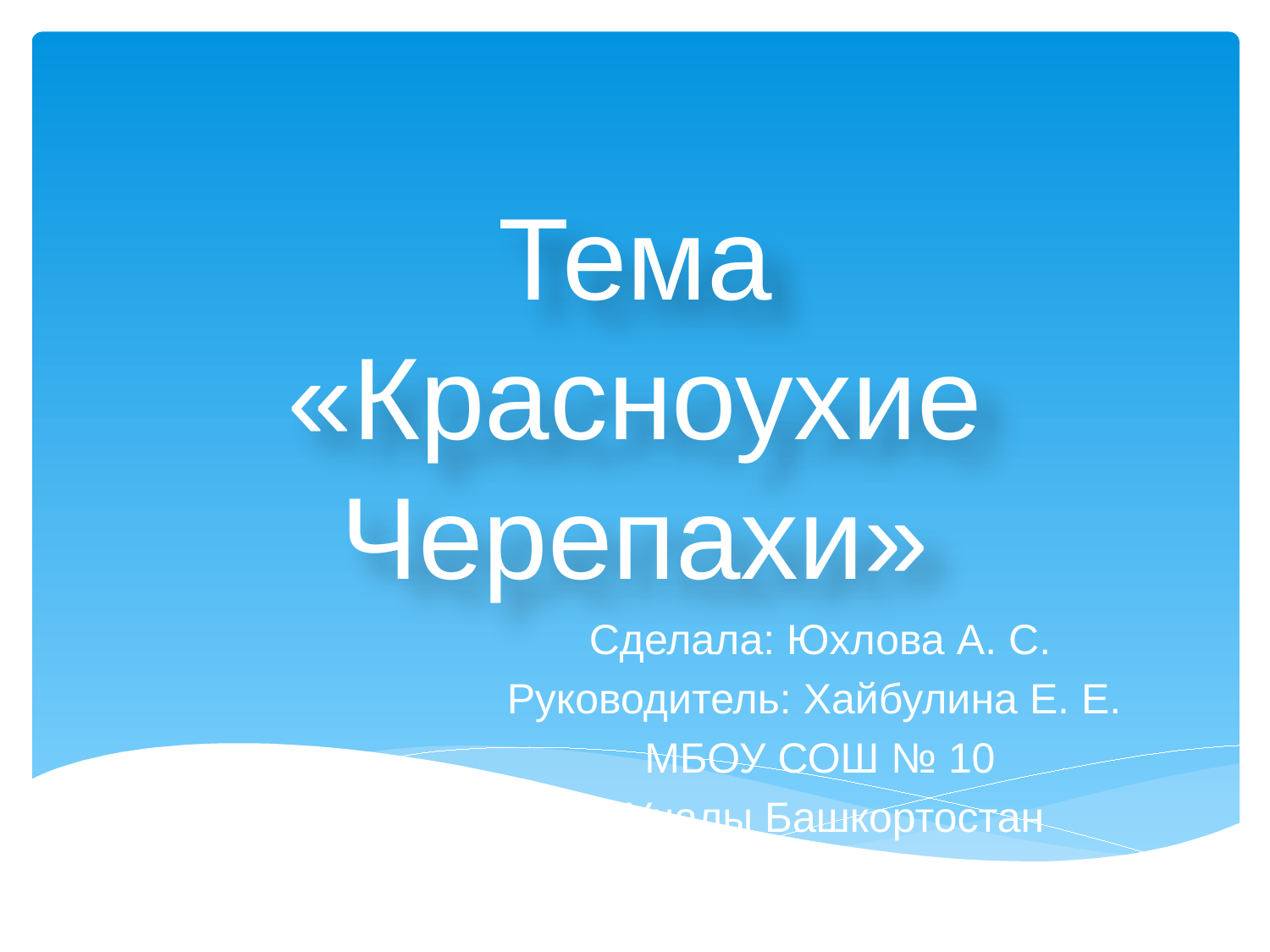

# Тема «Красноухие Черепахи»
Сделала: Юхлова А. С.
Руководитель: Хайбулина E. Е.
МБОУ СОШ № 10
Г.Учалы Башкортостан